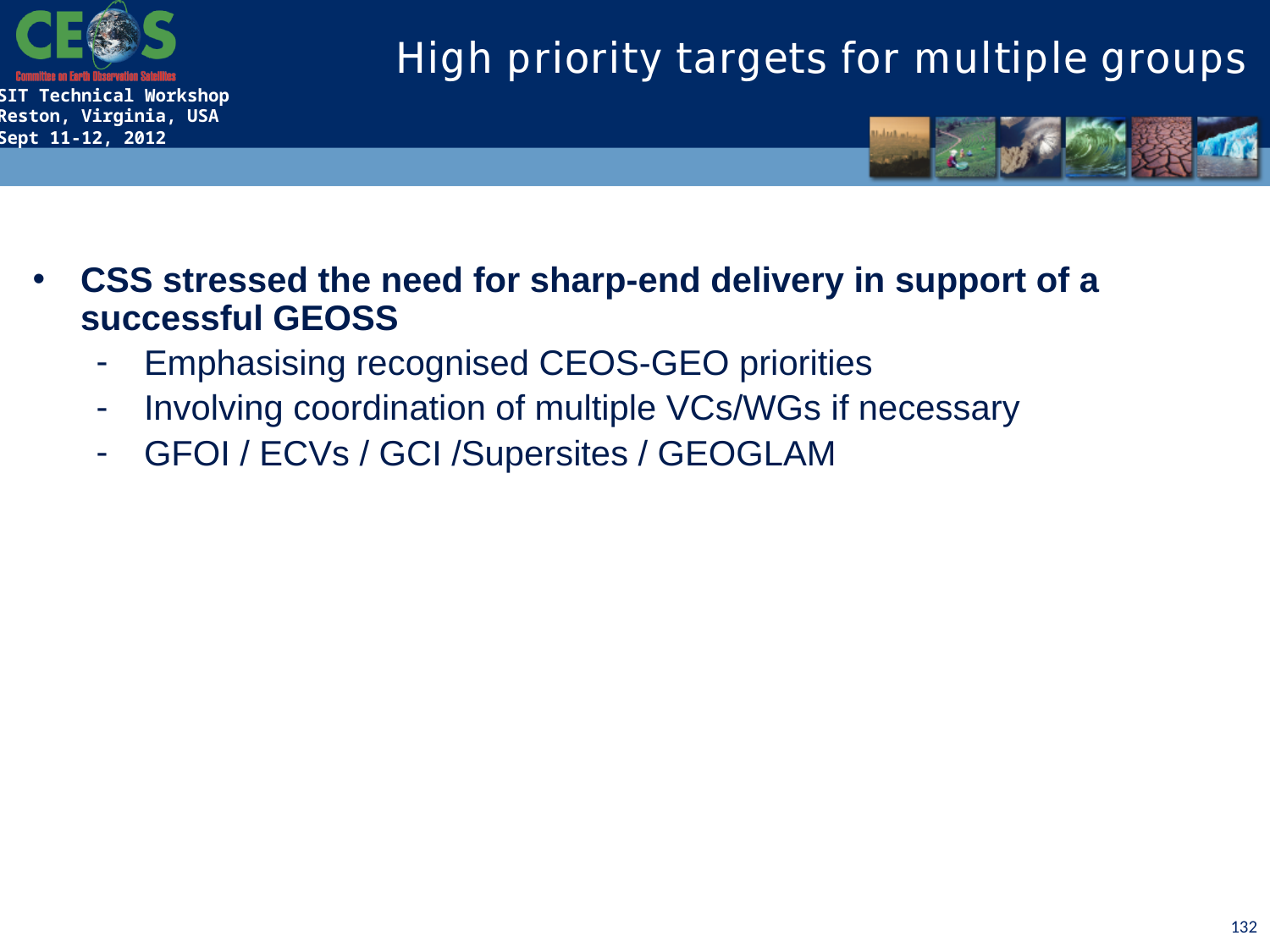

High priority targets for multiple groups
CSS stressed the need for sharp-end delivery in support of a successful GEOSS
Emphasising recognised CEOS-GEO priorities
Involving coordination of multiple VCs/WGs if necessary
GFOI / ECVs / GCI /Supersites / GEOGLAM

132